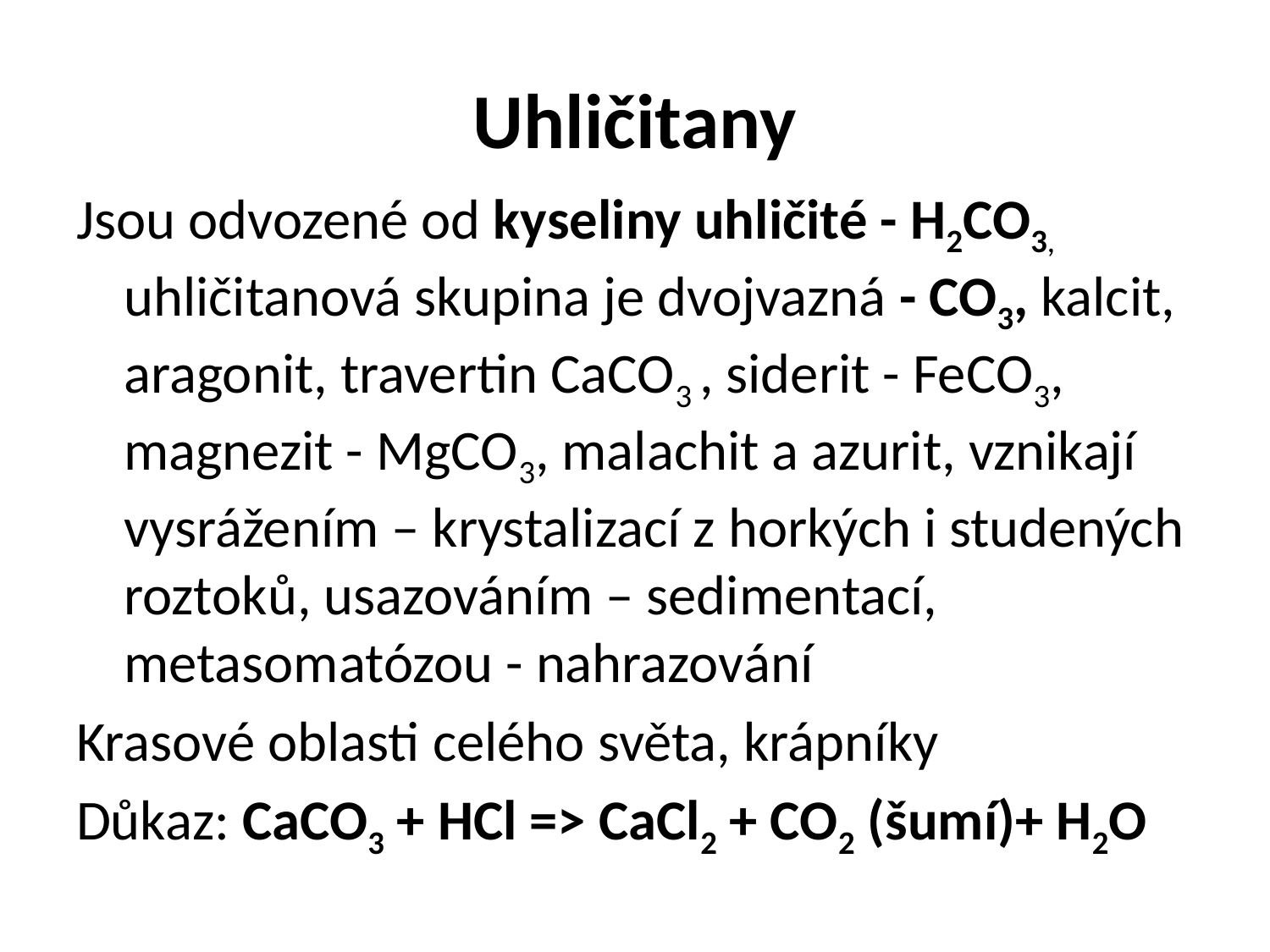

# Uhličitany
Jsou odvozené od kyseliny uhličité - H2CO3, uhličitanová skupina je dvojvazná - CO3, kalcit, aragonit, travertin CaCO3 , siderit - FeCO3, magnezit - MgCO3, malachit a azurit, vznikají vysrážením – krystalizací z horkých i studených roztoků, usazováním – sedimentací, metasomatózou - nahrazování
Krasové oblasti celého světa, krápníky
Důkaz: CaCO3 + HCl => CaCl2 + CO2 (šumí)+ H2O